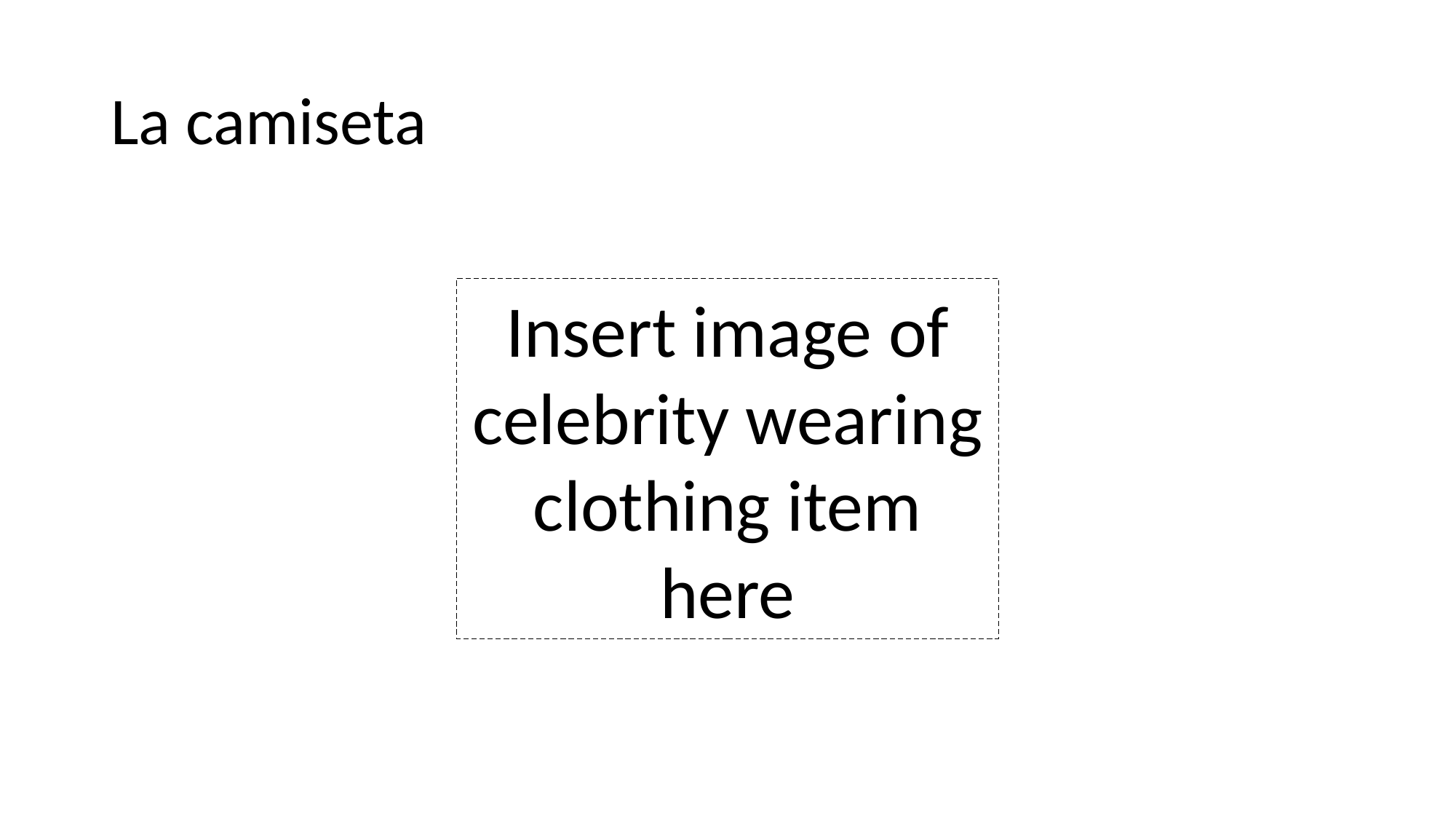

# La camiseta
Insert image of celebrity wearing clothing item here